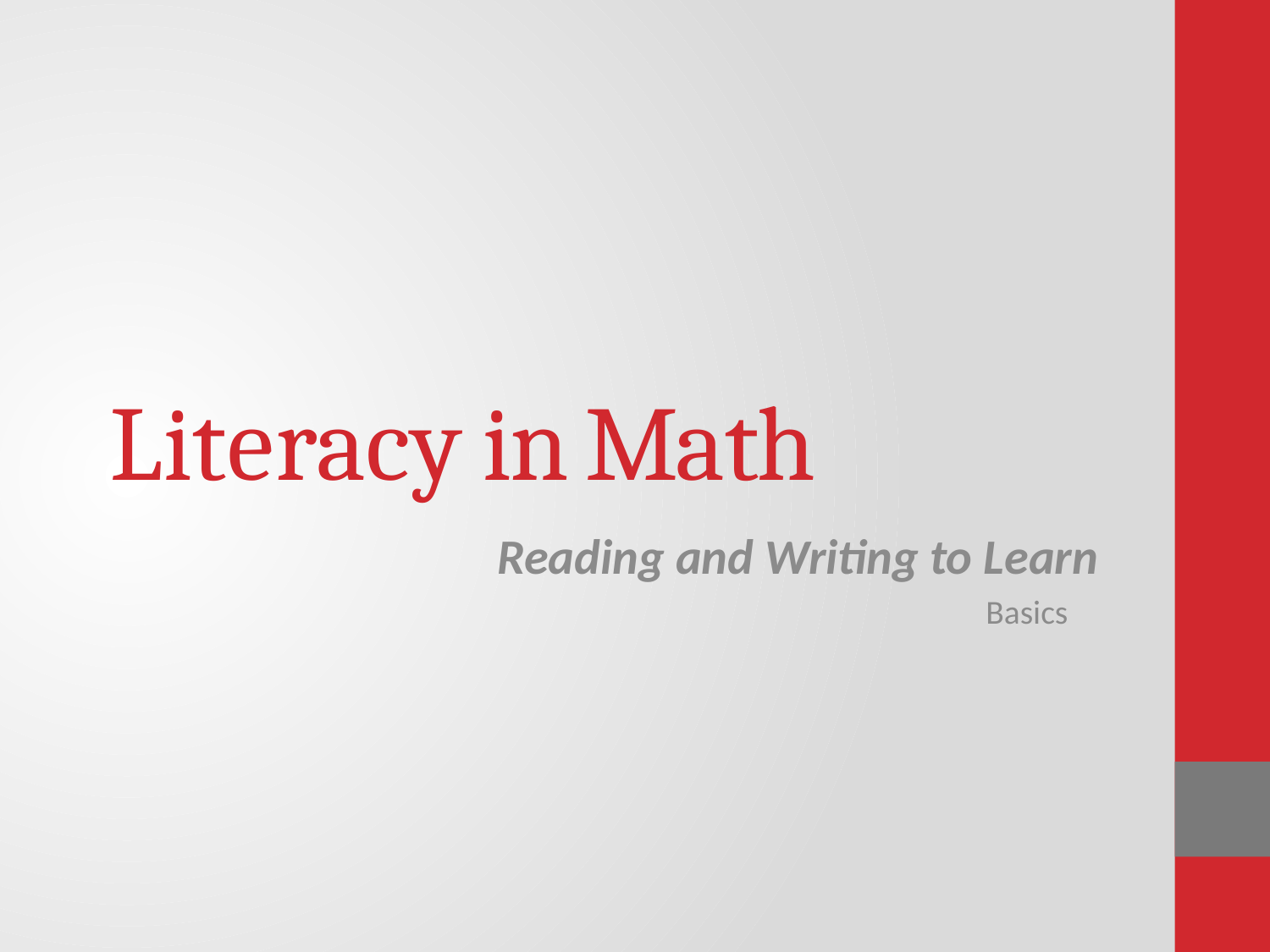

# Literacy in Math
Reading and Writing to Learn
Basics